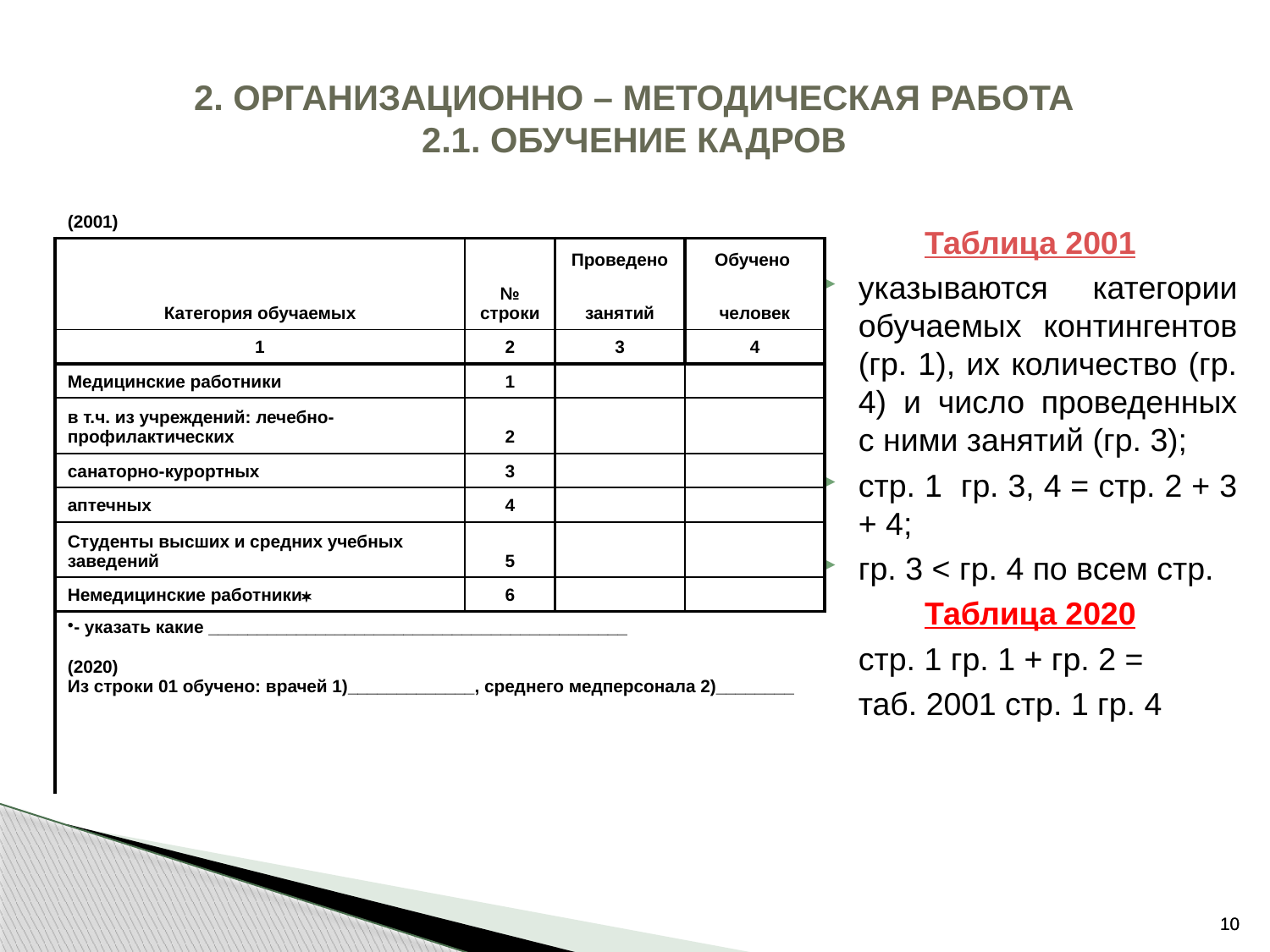

# 2. ОРГАНИЗАЦИОННО – МЕТОДИЧЕСКАЯ РАБОТА 2.1. ОБУЧЕНИЕ КАДРОВ
| (2001) |  |  |  |
| --- | --- | --- | --- |
| Категория обучаемых | № строки | Проведено | Обучено |
|  |  | занятий | человек |
| 1 | 2 | 3 | 4 |
| Медицинские работники | 1 |  |  |
| в т.ч. из учреждений: лечебно-профилактических | 2 |  |  |
| санаторно-курортных | 3 |  |  |
| аптечных | 4 |  |  |
| Студенты высших и средних учебных заведений | 5 |  |  |
| Немедицинские работники∗ | 6 |  |  |
| - указать какие \_\_\_\_\_\_\_\_\_\_\_\_\_\_\_\_\_\_\_\_\_\_\_\_\_\_\_\_\_\_\_\_\_\_\_\_\_\_\_\_\_\_\_ (2020) Из строки 01 обучено: врачей 1)\_\_\_\_\_\_\_\_\_\_\_\_\_, среднего медперсонала 2)\_\_\_\_\_\_\_\_ |  |  |  |
Таблица 2001
указываются категории обучаемых контингентов (гр. 1), их количество (гр. 4) и число проведенных с ними занятий (гр. 3);
стр. 1  гр. 3, 4 = стр. 2 + 3 + 4;
гр. 3 < гр. 4 по всем стр.
Таблица 2020
    стр. 1 гр. 1 + гр. 2 =
	таб. 2001 стр. 1 гр. 4

10
10